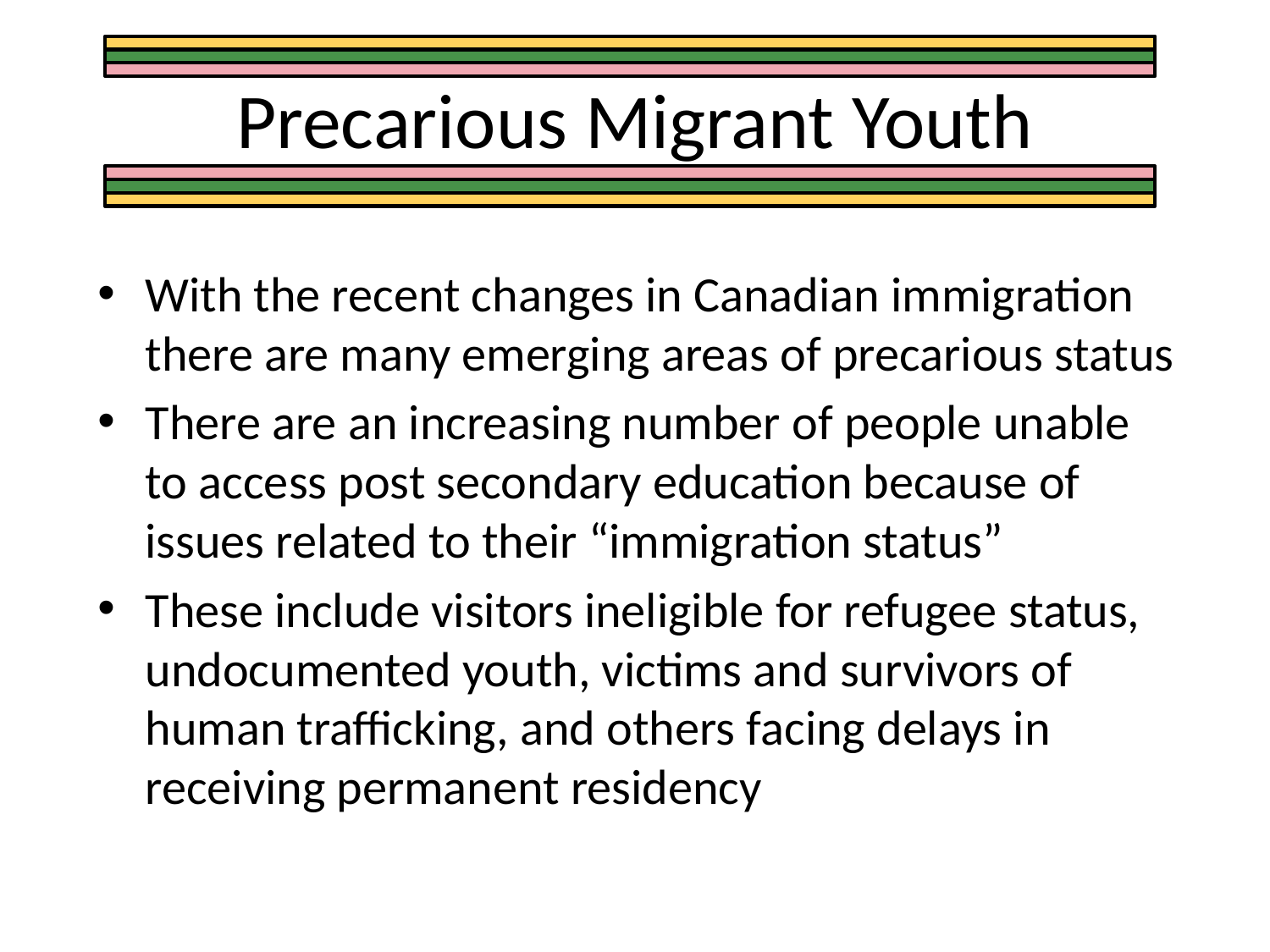

# Precarious Migrant Youth

With the recent changes in Canadian immigration there are many emerging areas of precarious status
There are an increasing number of people unable to access post secondary education because of issues related to their “immigration status”
These include visitors ineligible for refugee status, undocumented youth, victims and survivors of human trafficking, and others facing delays in receiving permanent residency